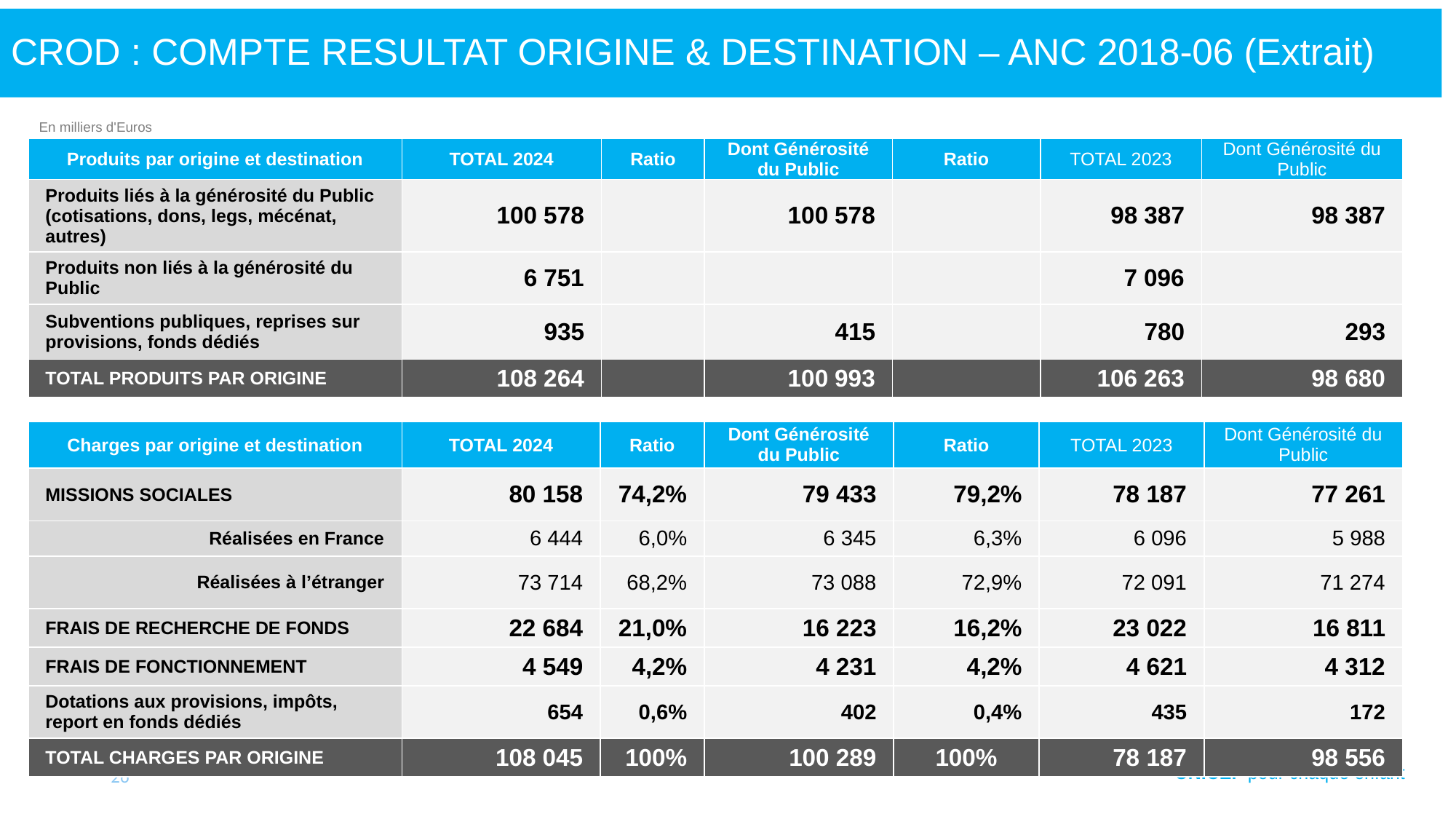

# CROD : COMPTE RESULTAT ORIGINE & DESTINATION – ANC 2018-06 (Extrait)
En milliers d'Euros
| Produits par origine et destination | TOTAL 2024 | Ratio | Dont Générosité du Public | Ratio | TOTAL 2023 | Dont Générosité du Public |
| --- | --- | --- | --- | --- | --- | --- |
| Produits liés à la générosité du Public (cotisations, dons, legs, mécénat, autres) | 100 578 |  | 100 578 |  | 98 387 | 98 387 |
| Produits non liés à la générosité du Public | 6 751 |  |  |  | 7 096 |  |
| Subventions publiques, reprises sur provisions, fonds dédiés | 935 |  | 415 |  | 780 | 293 |
| TOTAL PRODUITS PAR ORIGINE | 108 264 |  | 100 993 |  | 106 263 | 98 680 |
| Charges par origine et destination | TOTAL 2024 | Ratio | Dont Générosité du Public | Ratio | TOTAL 2023 | Dont Générosité du Public |
| --- | --- | --- | --- | --- | --- | --- |
| MISSIONS SOCIALES | 80 158 | 74,2% | 79 433 | 79,2% | 78 187 | 77 261 |
| Réalisées en France | 6 444 | 6,0% | 6 345 | 6,3% | 6 096 | 5 988 |
| Réalisées à l’étranger | 73 714 | 68,2% | 73 088 | 72,9% | 72 091 | 71 274 |
| FRAIS DE RECHERCHE DE FONDS | 22 684 | 21,0% | 16 223 | 16,2% | 23 022 | 16 811 |
| FRAIS DE FONCTIONNEMENT | 4 549 | 4,2% | 4 231 | 4,2% | 4 621 | 4 312 |
| Dotations aux provisions, impôts, report en fonds dédiés | 654 | 0,6% | 402 | 0,4% | 435 | 172 |
| TOTAL CHARGES PAR ORIGINE | 108 045 | 100% | 100 289 | 100% | 78 187 | 98 556 |
26